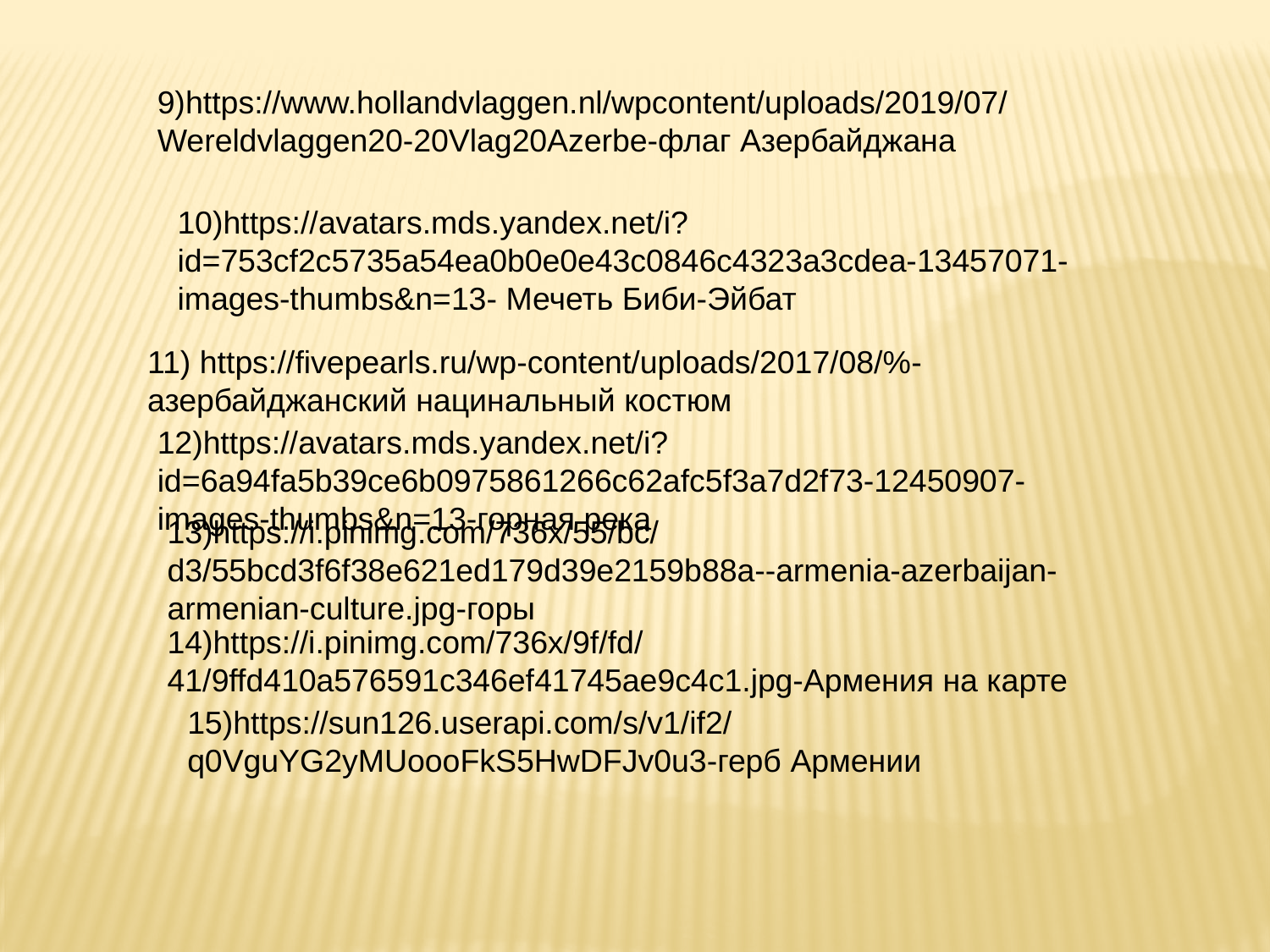

9)https://www.hollandvlaggen.nl/wpcontent/uploads/2019/07/Wereldvlaggen20-20Vlag20Azerbe-флаг Азербайджана

10)https://avatars.mds.yandex.net/i?id=753cf2c5735a54ea0b0e0e43c0846c4323a3cdea-13457071-images-thumbs&n=13- Мечеть Биби-Эйбат
11) https://fivepearls.ru/wp-content/uploads/2017/08/%-азербайджанский нацинальный костюм
12)https://avatars.mds.yandex.net/i?id=6a94fa5b39ce6b0975861266c62afc5f3a7d2f73-12450907-images-thumbs&n=13-горная река
13)https://i.pinimg.com/736x/55/bc/d3/55bcd3f6f38e621ed179d39e2159b88a--armenia-azerbaijan-armenian-culture.jpg-горы
14)https://i.pinimg.com/736x/9f/fd/41/9ffd410a576591c346ef41745ae9c4c1.jpg-Армения на карте
15)https://sun126.userapi.com/s/v1/if2/q0VguYG2yMUoooFkS5HwDFJv0u3-герб Армении